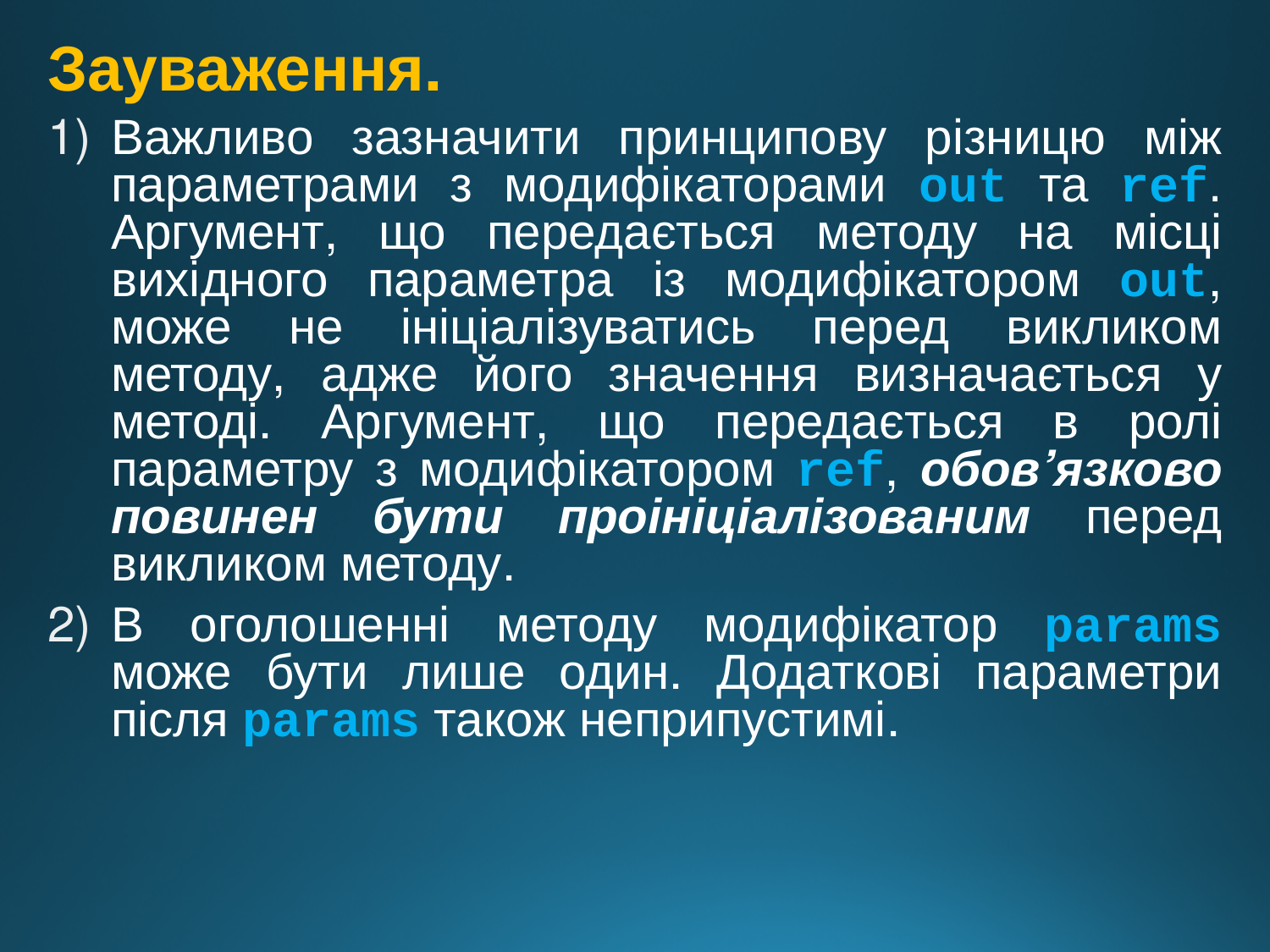

Зауваження.
Важливо зазначити принципову різницю між параметрами з модифікаторами out та ref. Аргумент, що передається методу на місці вихідного параметра із модифікатором out, може не ініціалізуватись перед викликом методу, адже його значення визначається у методі. Аргумент, що передається в ролі параметру з модифікатором ref, обов’язково повинен бути проініціалізованим перед викликом методу.
В оголошенні методу модифікатор params може бути лише один. Додаткові параметри після params також неприпустимі.